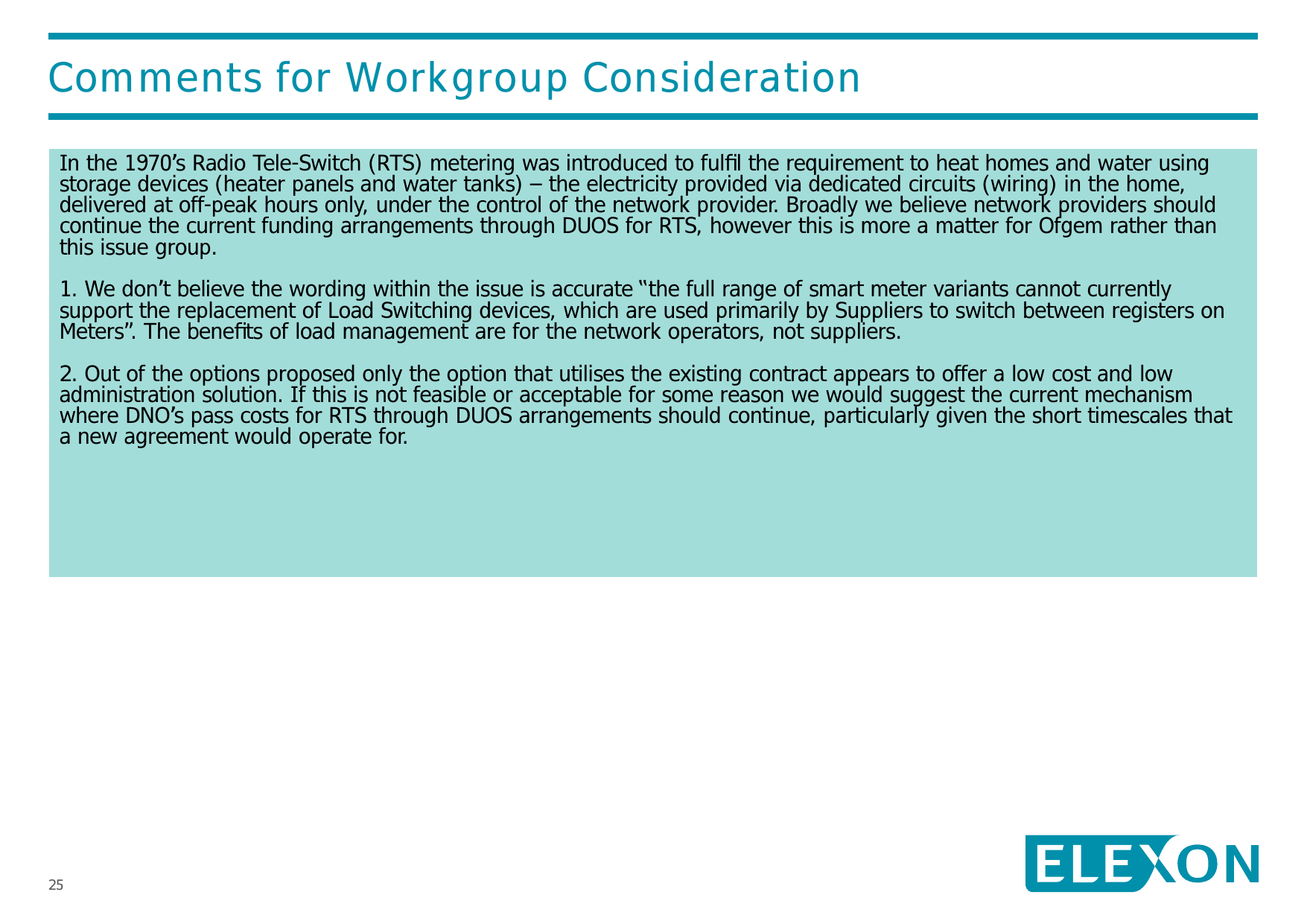

# Comments for Workgroup Consideration
| In the 1970’s Radio Tele-Switch (RTS) metering was introduced to fulfil the requirement to heat homes and water using storage devices (heater panels and water tanks) – the electricity provided via dedicated circuits (wiring) in the home, delivered at off-peak hours only, under the control of the network provider. Broadly we believe network providers should continue the current funding arrangements through DUOS for RTS, however this is more a matter for Ofgem rather than this issue group. 1. We don’t believe the wording within the issue is accurate “the full range of smart meter variants cannot currently support the replacement of Load Switching devices, which are used primarily by Suppliers to switch between registers on Meters”. The benefits of load management are for the network operators, not suppliers. 2. Out of the options proposed only the option that utilises the existing contract appears to offer a low cost and low administration solution. If this is not feasible or acceptable for some reason we would suggest the current mechanism where DNO’s pass costs for RTS through DUOS arrangements should continue, particularly given the short timescales that a new agreement would operate for. |
| --- |
25